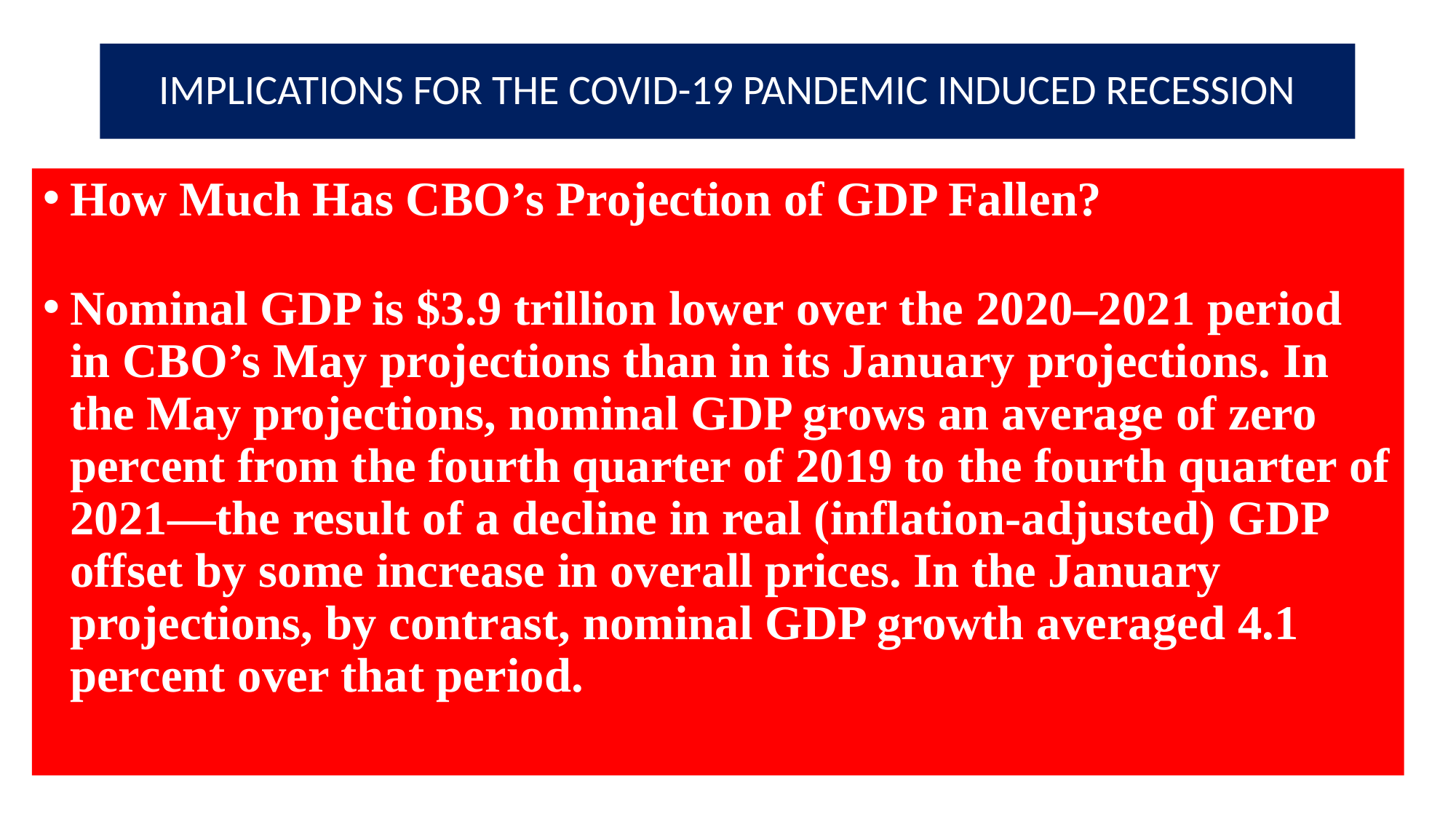

# IMPLICATIONS FOR THE COVID-19 PANDEMIC INDUCED RECESSION
How Much Has CBO’s Projection of GDP Fallen?

Nominal GDP is $3.9 trillion lower over the 2020–2021 period in CBO’s May projections than in its January projections. In the May projections, nominal GDP grows an average of zero percent from the fourth quarter of 2019 to the fourth quarter of 2021—the result of a decline in real (inflation-adjusted) GDP offset by some increase in overall prices. In the January projections, by contrast, nominal GDP growth averaged 4.1 percent over that period.